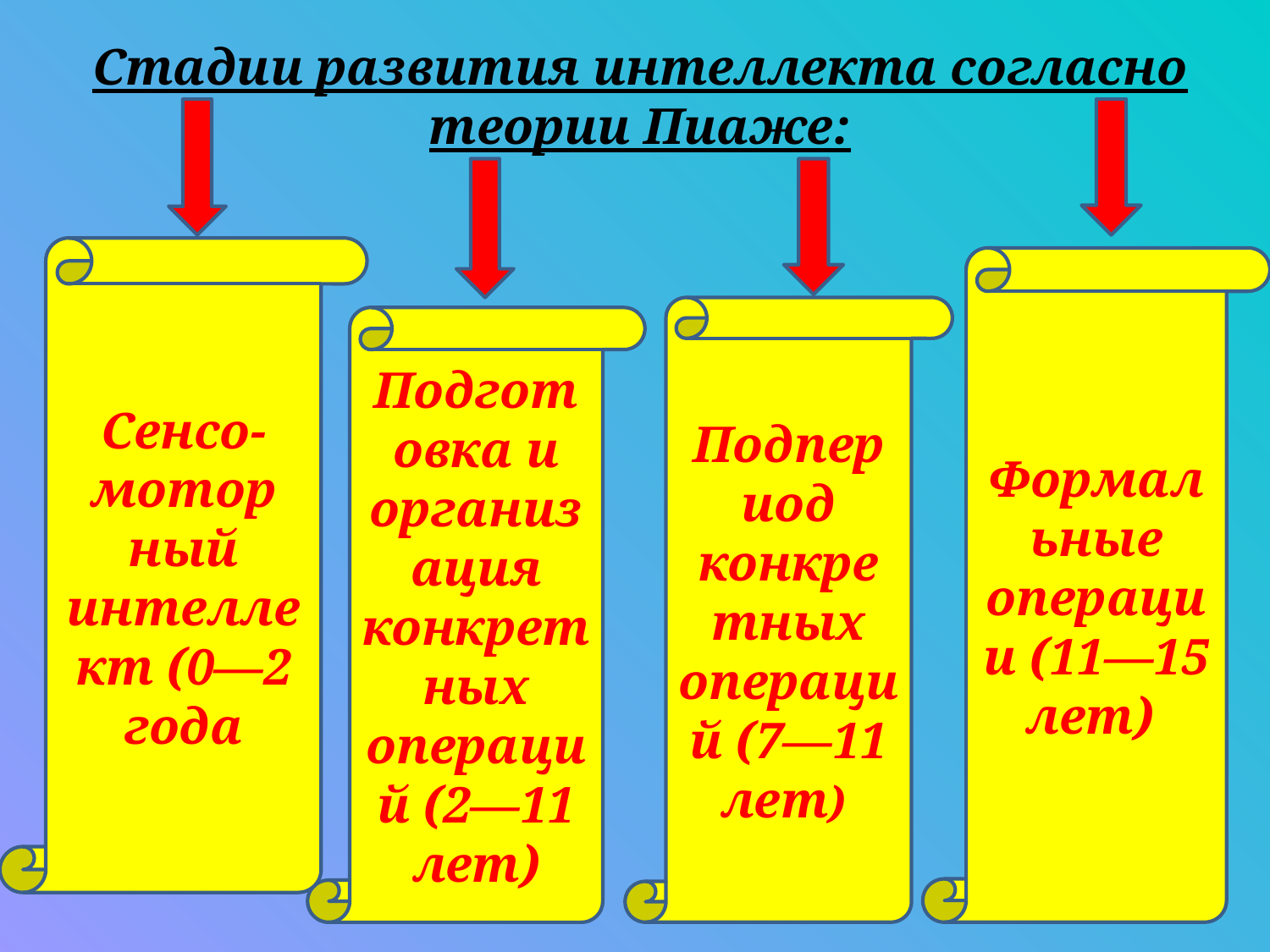

Стадии развития интеллекта согласно теории Пиаже:

Сенсо-мотор
ный интеллект (0—2 года
Формальные операции (11—15 лет)
Подпериод конкретных операций (7—11 лет)
Подготовка и организация конкретных операций (2—11 лет)